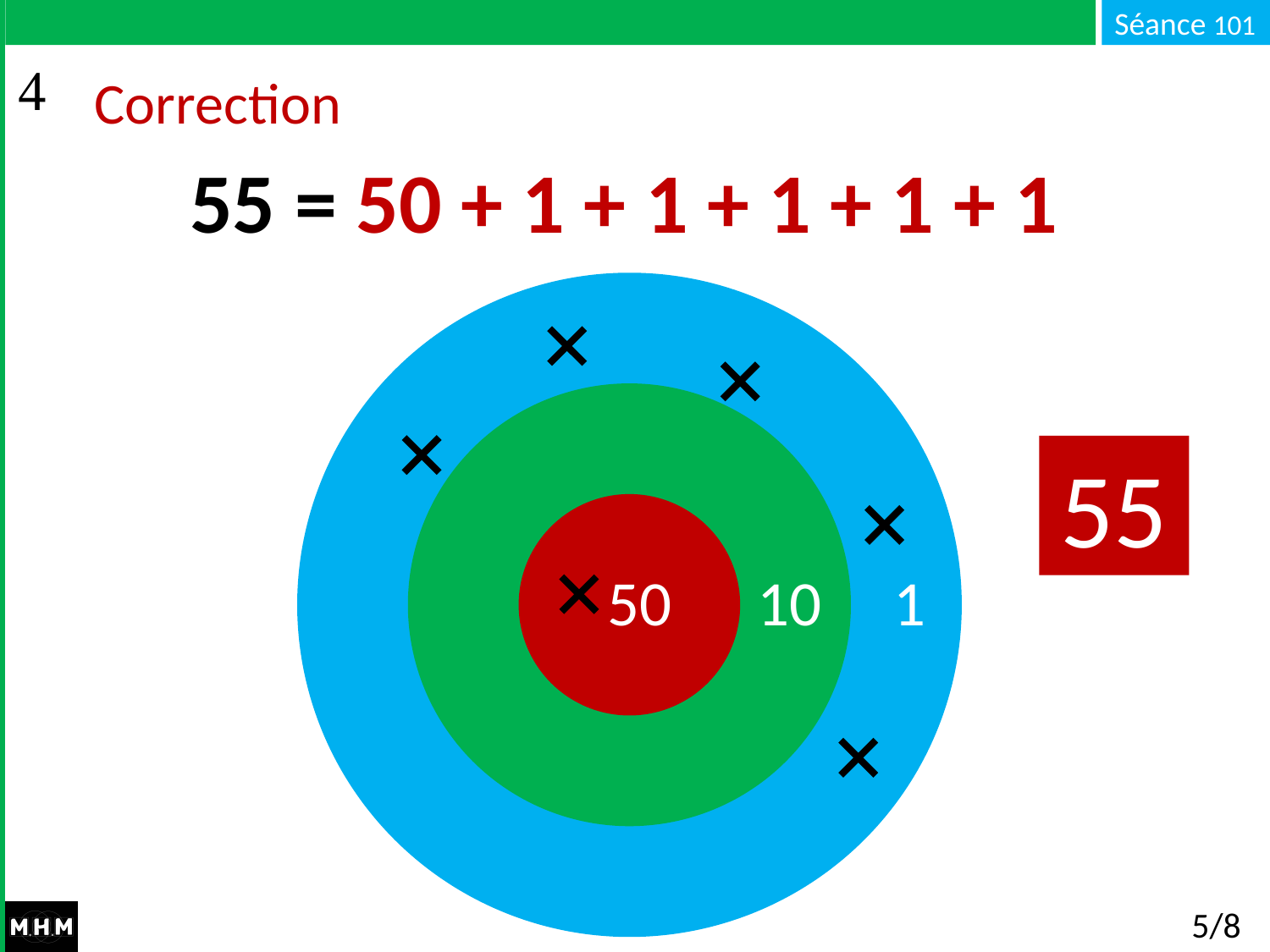

# Correction
55 = 50 + 1 + 1 + 1 + 1 + 1

55

50      10     1

5/8